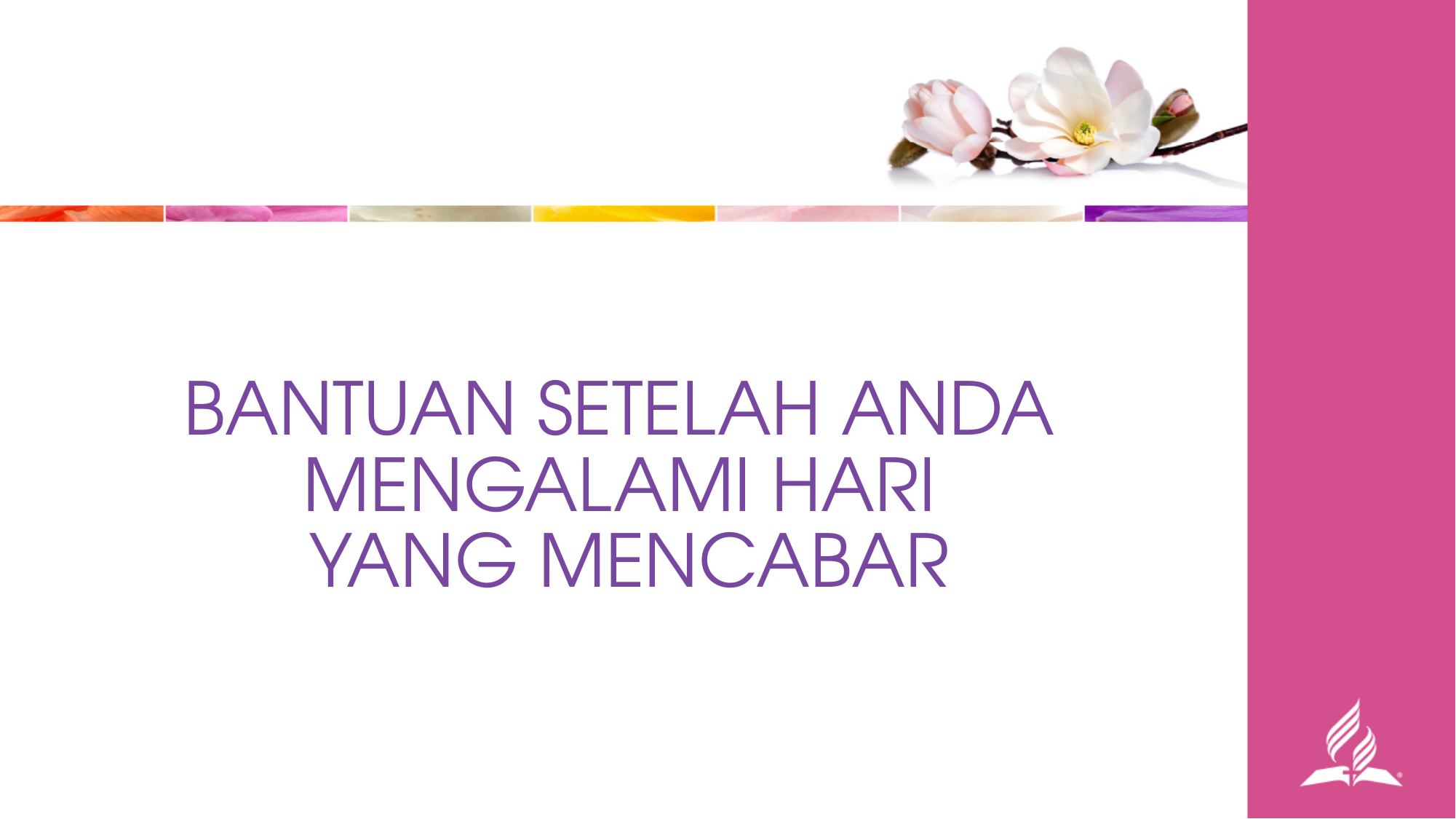

BANTUAN SETELAH ANDA
MENGALAMI HARI
YANG MENCABAR